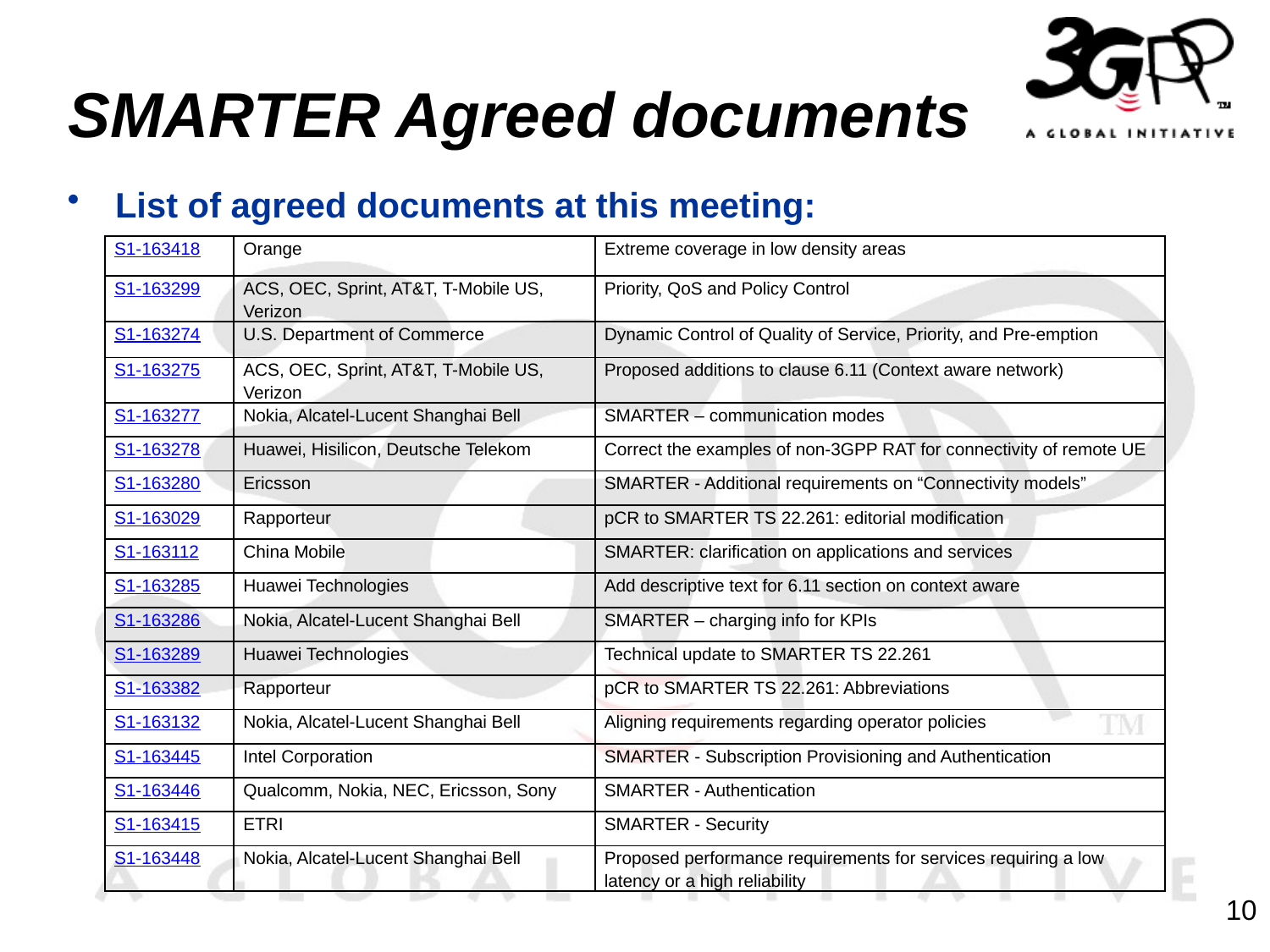

# SMARTER Agreed documents
List of agreed documents at this meeting:

| S1-163418 | Orange | Extreme coverage in low density areas |
| --- | --- | --- |
| S1-163299 | ACS, OEC, Sprint, AT&T, T-Mobile US, Verizon | Priority, QoS and Policy Control |
| S1-163274 | U.S. Department of Commerce | Dynamic Control of Quality of Service, Priority, and Pre-emption |
| S1-163275 | ACS, OEC, Sprint, AT&T, T-Mobile US, Verizon | Proposed additions to clause 6.11 (Context aware network) |
| S1-163277 | Nokia, Alcatel-Lucent Shanghai Bell | SMARTER – communication modes |
| S1-163278 | Huawei, Hisilicon, Deutsche Telekom | Correct the examples of non-3GPP RAT for connectivity of remote UE |
| S1-163280 | Ericsson | SMARTER - Additional requirements on “Connectivity models” |
| S1-163029 | Rapporteur | pCR to SMARTER TS 22.261: editorial modification |
| S1-163112 | China Mobile | SMARTER: clarification on applications and services |
| S1-163285 | Huawei Technologies | Add descriptive text for 6.11 section on context aware |
| S1-163286 | Nokia, Alcatel-Lucent Shanghai Bell | SMARTER – charging info for KPIs |
| S1-163289 | Huawei Technologies | Technical update to SMARTER TS 22.261 |
| S1-163382 | Rapporteur | pCR to SMARTER TS 22.261: Abbreviations |
| S1-163132 | Nokia, Alcatel-Lucent Shanghai Bell | Aligning requirements regarding operator policies |
| S1-163445 | Intel Corporation | SMARTER - Subscription Provisioning and Authentication |
| S1-163446 | Qualcomm, Nokia, NEC, Ericsson, Sony | SMARTER - Authentication |
| S1-163415 | ETRI | SMARTER - Security |
| S1-163448 | Nokia, Alcatel-Lucent Shanghai Bell | Proposed performance requirements for services requiring a low latency or a high reliability |
10